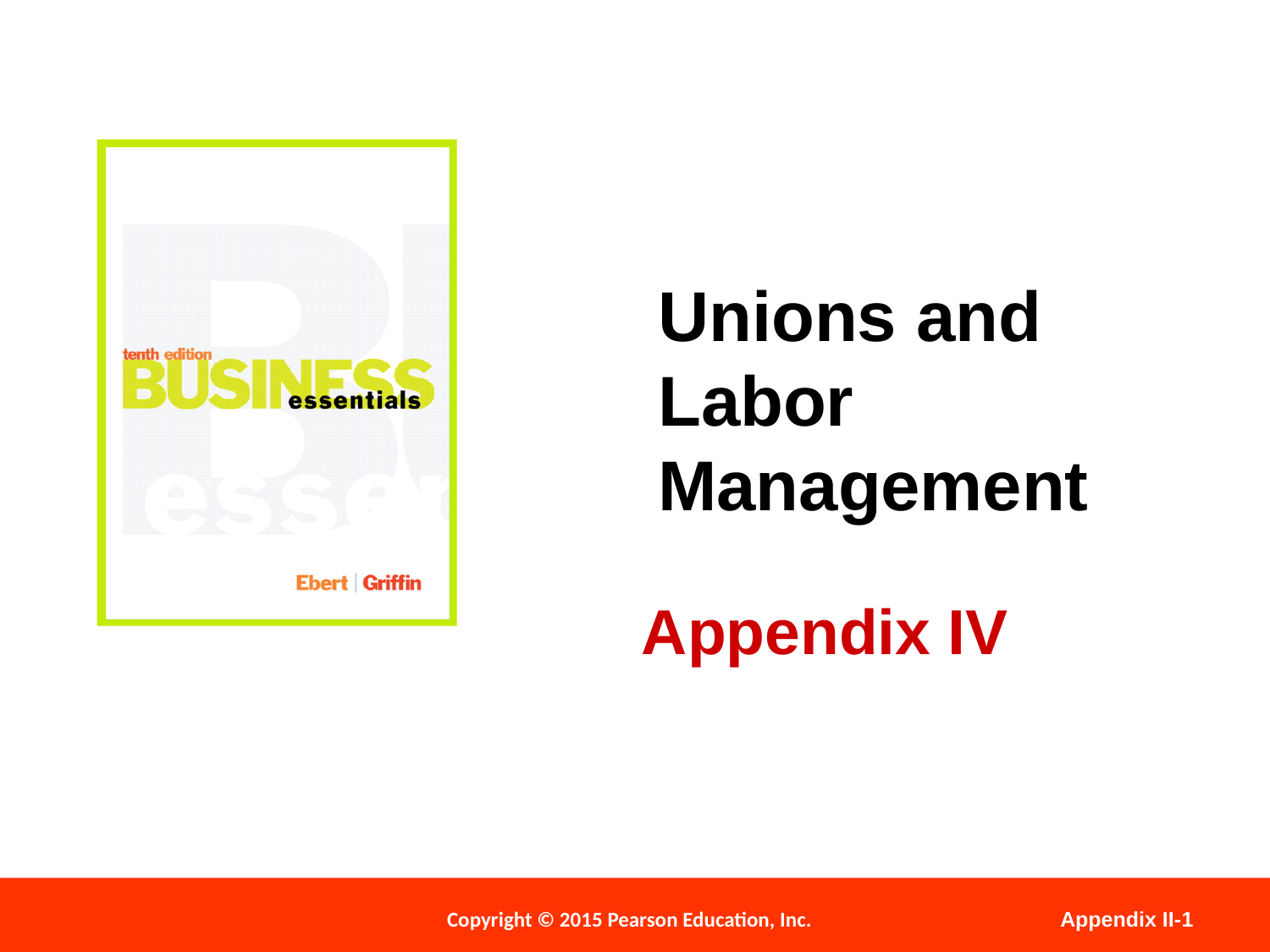

# Unions and Labor Management
Appendix IV